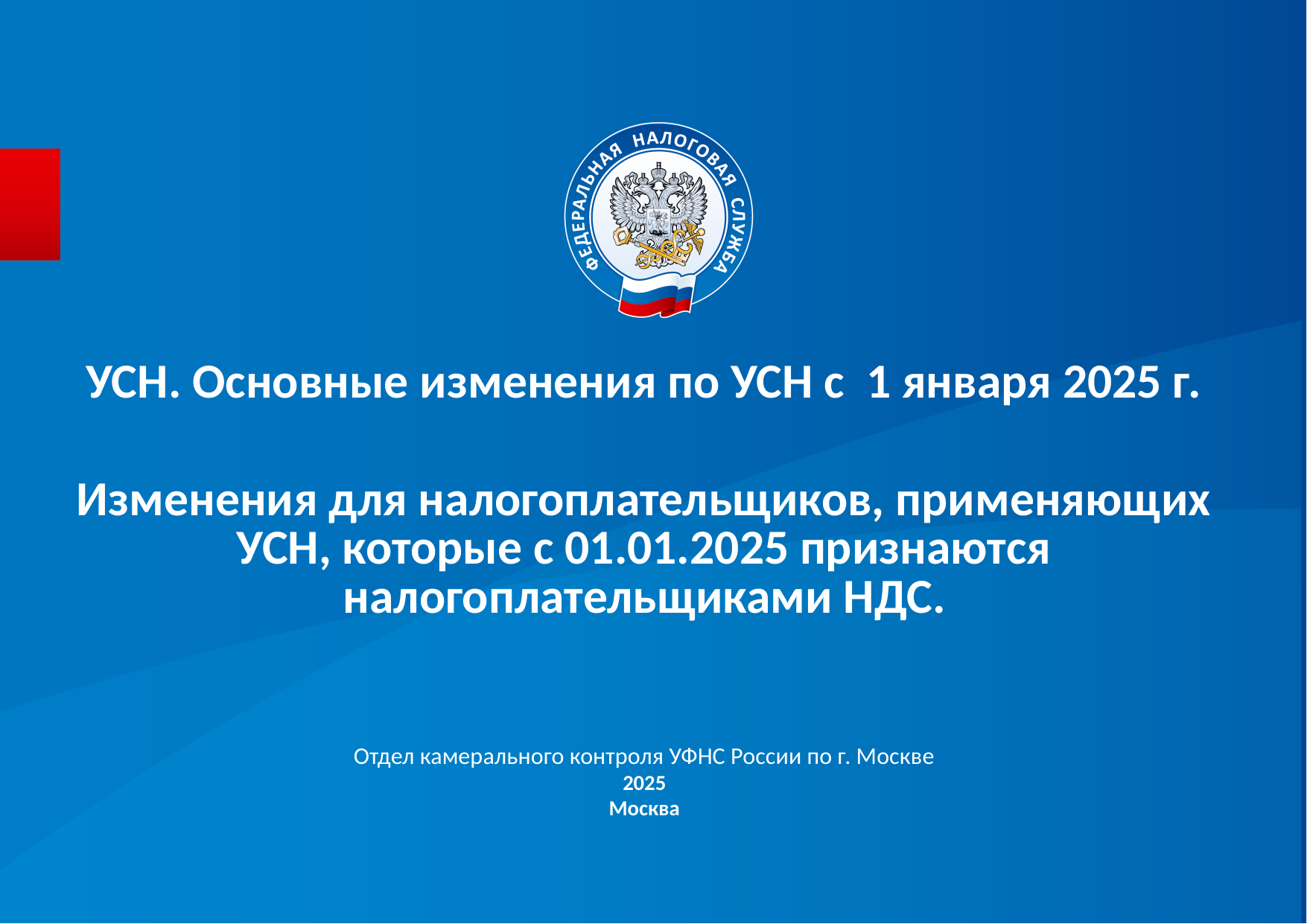

УСН. Основные изменения по УСН с  1 января 2025 г.

Изменения для налогоплательщиков, применяющих УСН, которые с 01.01.2025 признаются налогоплательщиками НДС.

Отдел камерального контроля УФНС России по г. Москве
2025
Москва